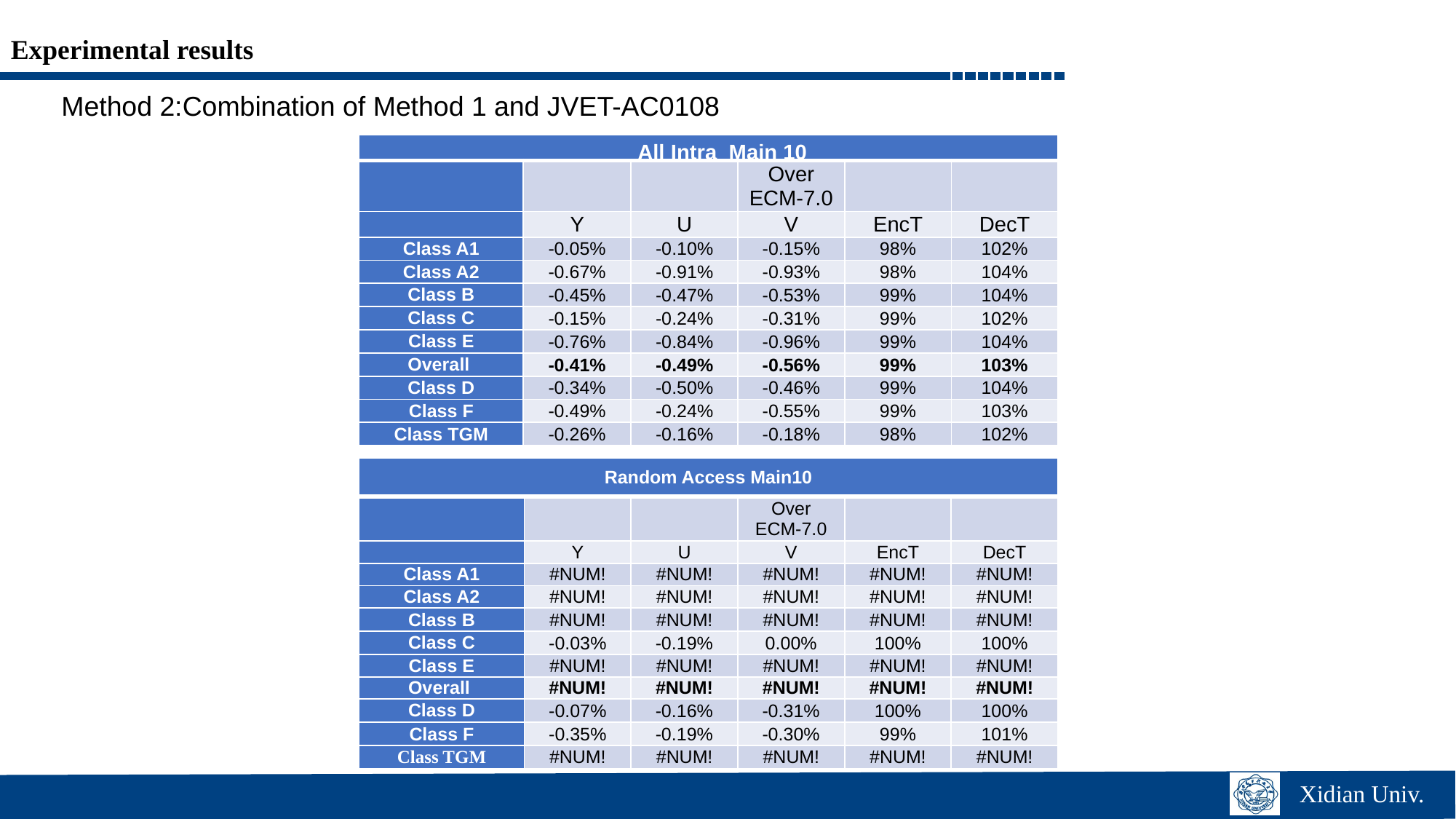

Experimental results
Method 2:Combination of Method 1 and JVET-AC0108
| All Intra Main 10 |  |  |  |  |  |
| --- | --- | --- | --- | --- | --- |
|  |  |  | Over ECM-7.0 |  |  |
|  | Y | U | V | EncT | DecT |
| Class A1 | -0.05% | -0.10% | -0.15% | 98% | 102% |
| Class A2 | -0.67% | -0.91% | -0.93% | 98% | 104% |
| Class B | -0.45% | -0.47% | -0.53% | 99% | 104% |
| Class C | -0.15% | -0.24% | -0.31% | 99% | 102% |
| Class E | -0.76% | -0.84% | -0.96% | 99% | 104% |
| Overall | -0.41% | -0.49% | -0.56% | 99% | 103% |
| Class D | -0.34% | -0.50% | -0.46% | 99% | 104% |
| Class F | -0.49% | -0.24% | -0.55% | 99% | 103% |
| Class TGM | -0.26% | -0.16% | -0.18% | 98% | 102% |

| Random Access Main10 |  |  |  |  |  |
| --- | --- | --- | --- | --- | --- |
|  |  |  | Over ECM-7.0 |  |  |
|  | Y | U | V | EncT | DecT |
| Class A1 | #NUM! | #NUM! | #NUM! | #NUM! | #NUM! |
| Class A2 | #NUM! | #NUM! | #NUM! | #NUM! | #NUM! |
| Class B | #NUM! | #NUM! | #NUM! | #NUM! | #NUM! |
| Class C | -0.03% | -0.19% | 0.00% | 100% | 100% |
| Class E | #NUM! | #NUM! | #NUM! | #NUM! | #NUM! |
| Overall | #NUM! | #NUM! | #NUM! | #NUM! | #NUM! |
| Class D | -0.07% | -0.16% | -0.31% | 100% | 100% |
| Class F | -0.35% | -0.19% | -0.30% | 99% | 101% |
| Class TGM | #NUM! | #NUM! | #NUM! | #NUM! | #NUM! |